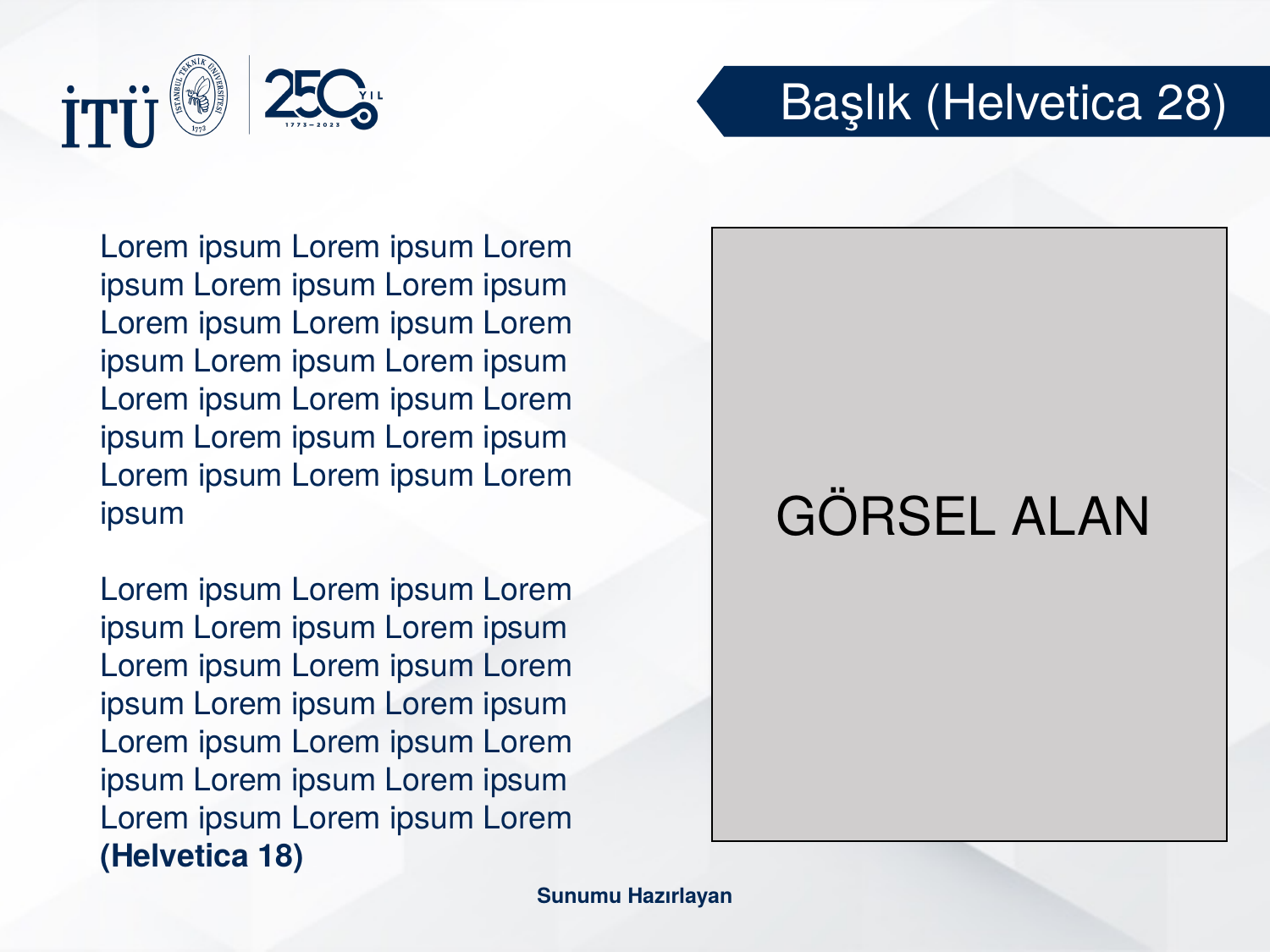

Başlık (Helvetica 28)
Lorem ipsum Lorem ipsum Lorem ipsum Lorem ipsum Lorem ipsum Lorem ipsum Lorem ipsum Lorem ipsum Lorem ipsum Lorem ipsum Lorem ipsum Lorem ipsum Lorem ipsum Lorem ipsum Lorem ipsum Lorem ipsum Lorem ipsum Lorem ipsum

Lorem ipsum Lorem ipsum Lorem ipsum Lorem ipsum Lorem ipsum Lorem ipsum Lorem ipsum Lorem ipsum Lorem ipsum Lorem ipsum Lorem ipsum Lorem ipsum Lorem ipsum Lorem ipsum Lorem ipsum Lorem ipsum Lorem ipsum Lorem (Helvetica 18)

GÖRSEL ALAN
Sunumu Hazırlayan